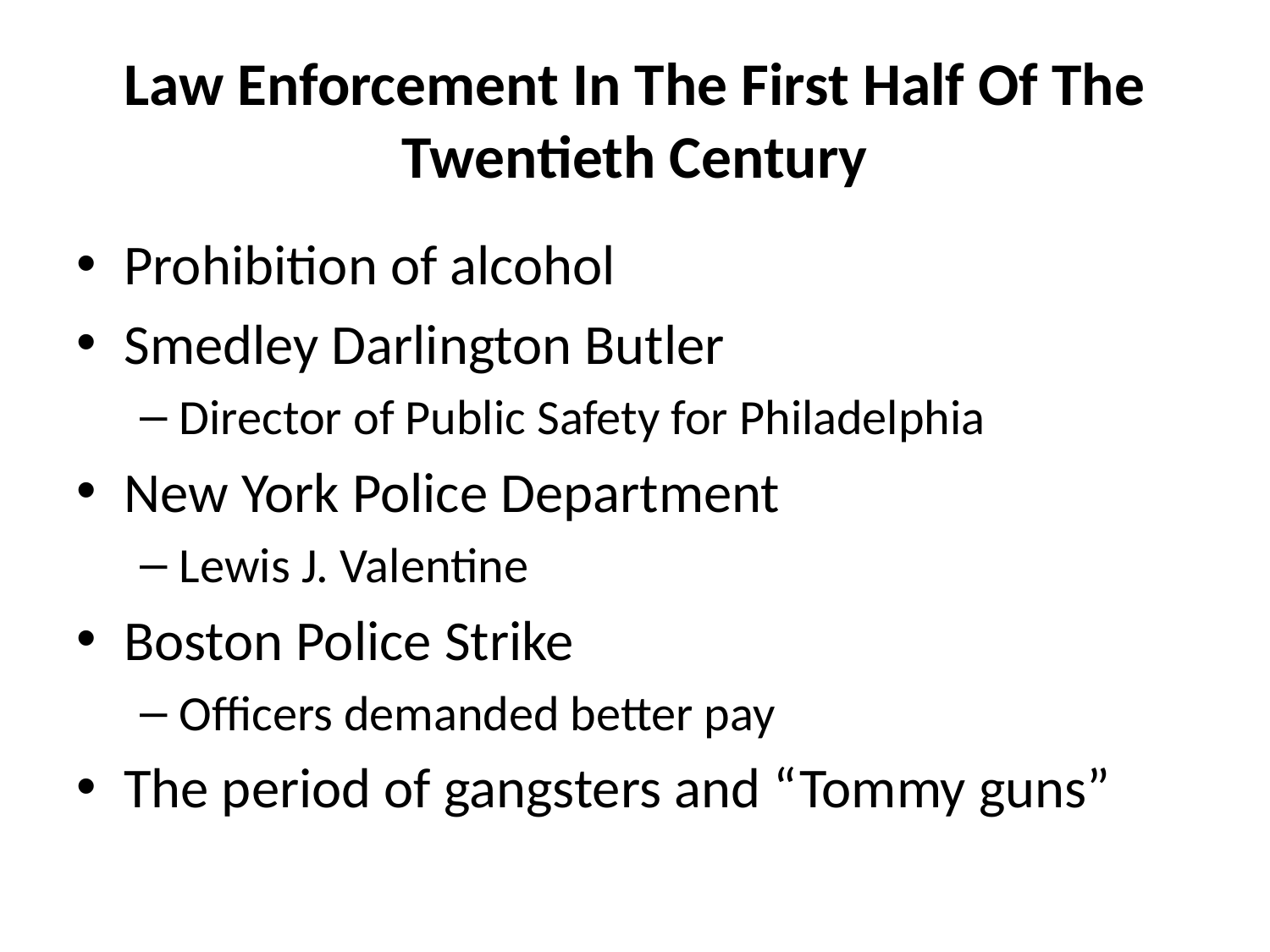

# Law Enforcement In The First Half Of The Twentieth Century
Prohibition of alcohol
Smedley Darlington Butler
Director of Public Safety for Philadelphia
New York Police Department
Lewis J. Valentine
Boston Police Strike
Officers demanded better pay
The period of gangsters and “Tommy guns”